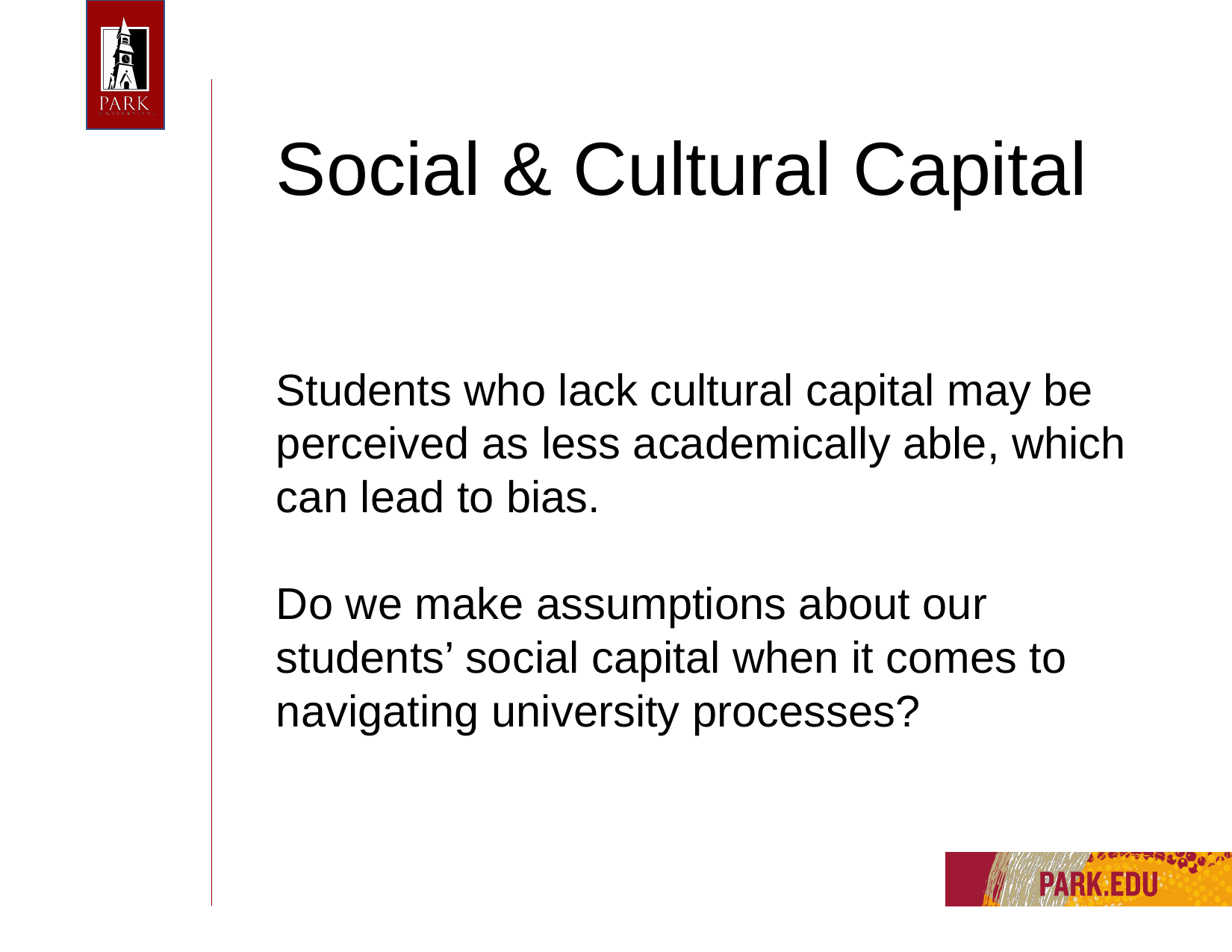

# Social & Cultural Capital
Students who lack cultural capital may be perceived as less academically able, which can lead to bias.

Do we make assumptions about our students’ social capital when it comes to navigating university processes?